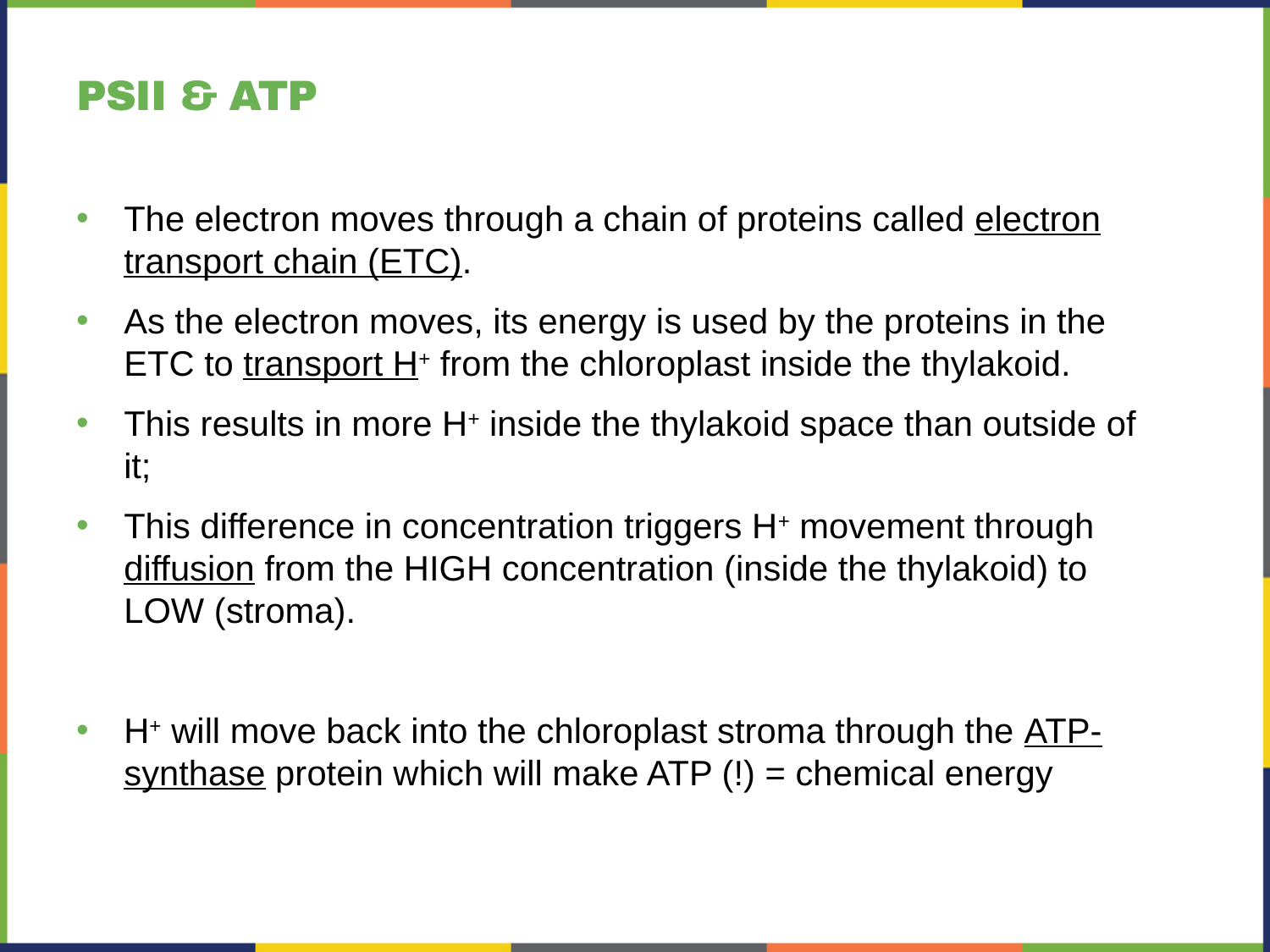

# PSII & ATP
The electron moves through a chain of proteins called electron transport chain (ETC).
As the electron moves, its energy is used by the proteins in the ETC to transport H+ from the chloroplast inside the thylakoid.
This results in more H+ inside the thylakoid space than outside of it;
This difference in concentration triggers H+ movement through diffusion from the HIGH concentration (inside the thylakoid) to LOW (stroma).

H+ will move back into the chloroplast stroma through the ATP-synthase protein which will make ATP (!) = chemical energy